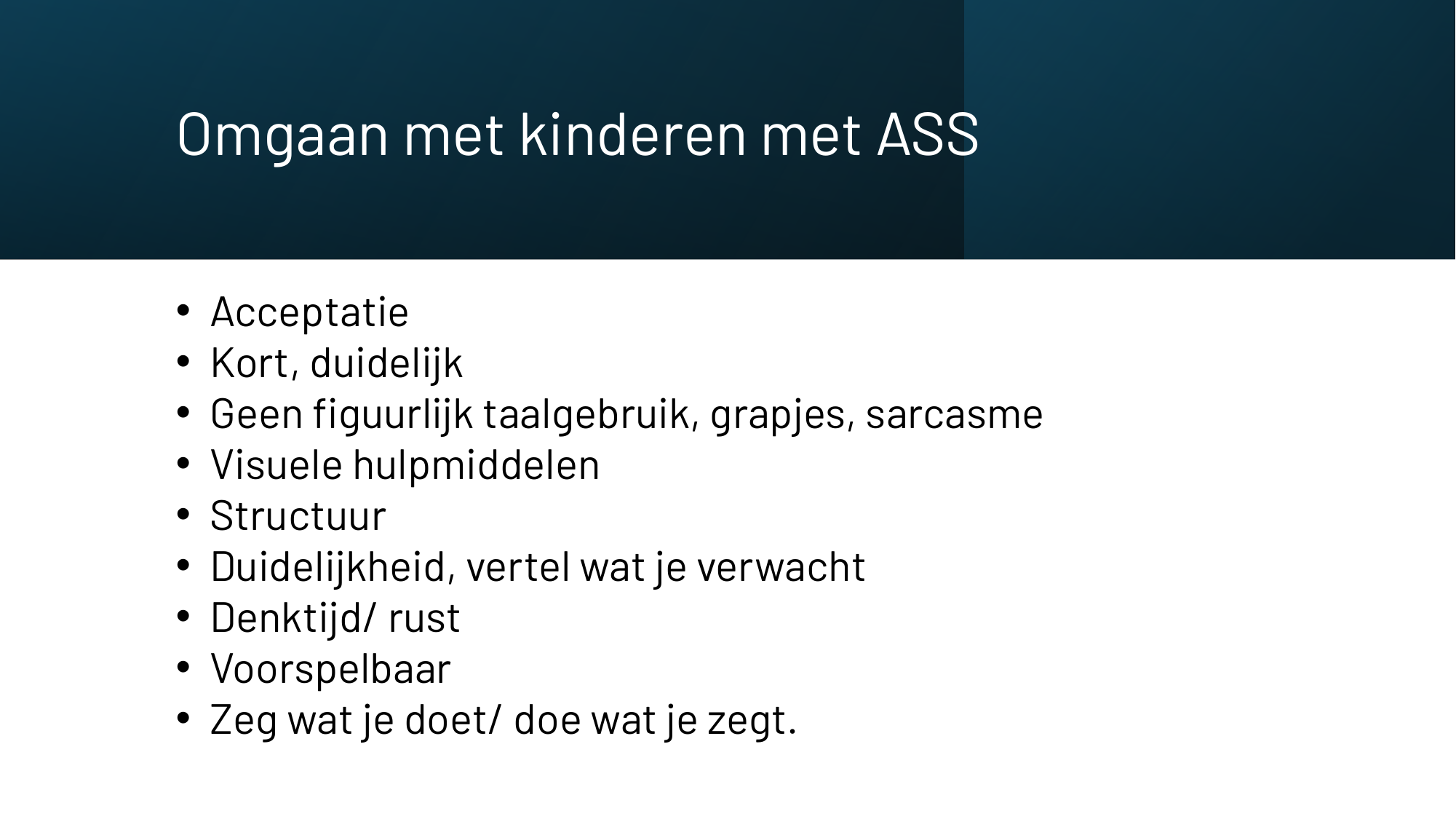

# Omgaan met kinderen met ASS
Acceptatie
Kort, duidelijk
Geen figuurlijk taalgebruik, grapjes, sarcasme
Visuele hulpmiddelen
Structuur
Duidelijkheid, vertel wat je verwacht
Denktijd/ rust
Voorspelbaar
Zeg wat je doet/ doe wat je zegt.